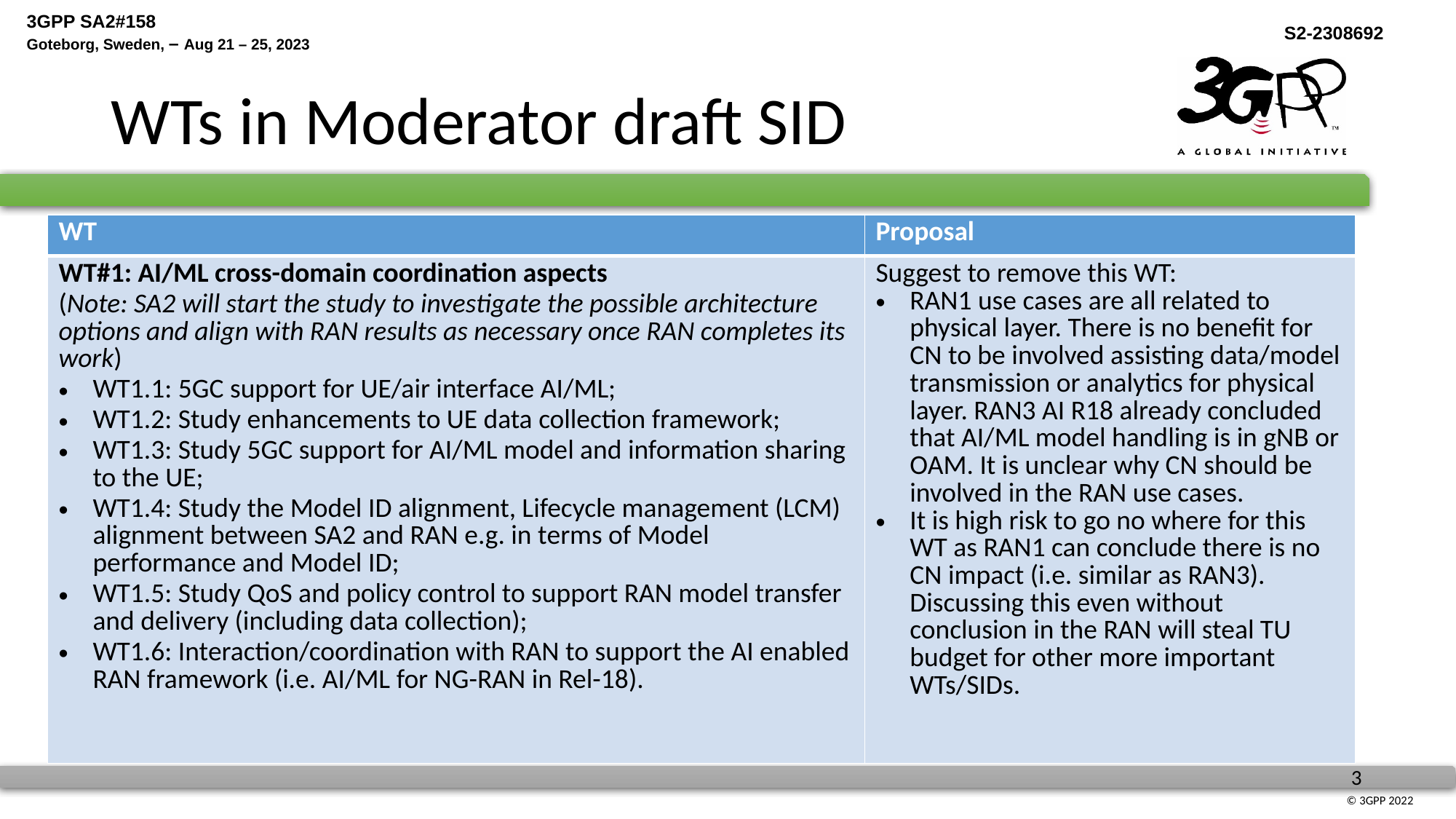

# WTs in Moderator draft SID
| WT | Proposal |
| --- | --- |
| WT#1: AI/ML cross-domain coordination aspects (Note: SA2 will start the study to investigate the possible architecture options and align with RAN results as necessary once RAN completes its work) WT1.1: 5GC support for UE/air interface AI/ML; WT1.2: Study enhancements to UE data collection framework; WT1.3: Study 5GC support for AI/ML model and information sharing to the UE; WT1.4: Study the Model ID alignment, Lifecycle management (LCM) alignment between SA2 and RAN e.g. in terms of Model performance and Model ID; WT1.5: Study QoS and policy control to support RAN model transfer and delivery (including data collection); WT1.6: Interaction/coordination with RAN to support the AI enabled RAN framework (i.e. AI/ML for NG-RAN in Rel-18). | Suggest to remove this WT: RAN1 use cases are all related to physical layer. There is no benefit for CN to be involved assisting data/model transmission or analytics for physical layer. RAN3 AI R18 already concluded that AI/ML model handling is in gNB or OAM. It is unclear why CN should be involved in the RAN use cases. It is high risk to go no where for this WT as RAN1 can conclude there is no CN impact (i.e. similar as RAN3). Discussing this even without conclusion in the RAN will steal TU budget for other more important WTs/SIDs. |